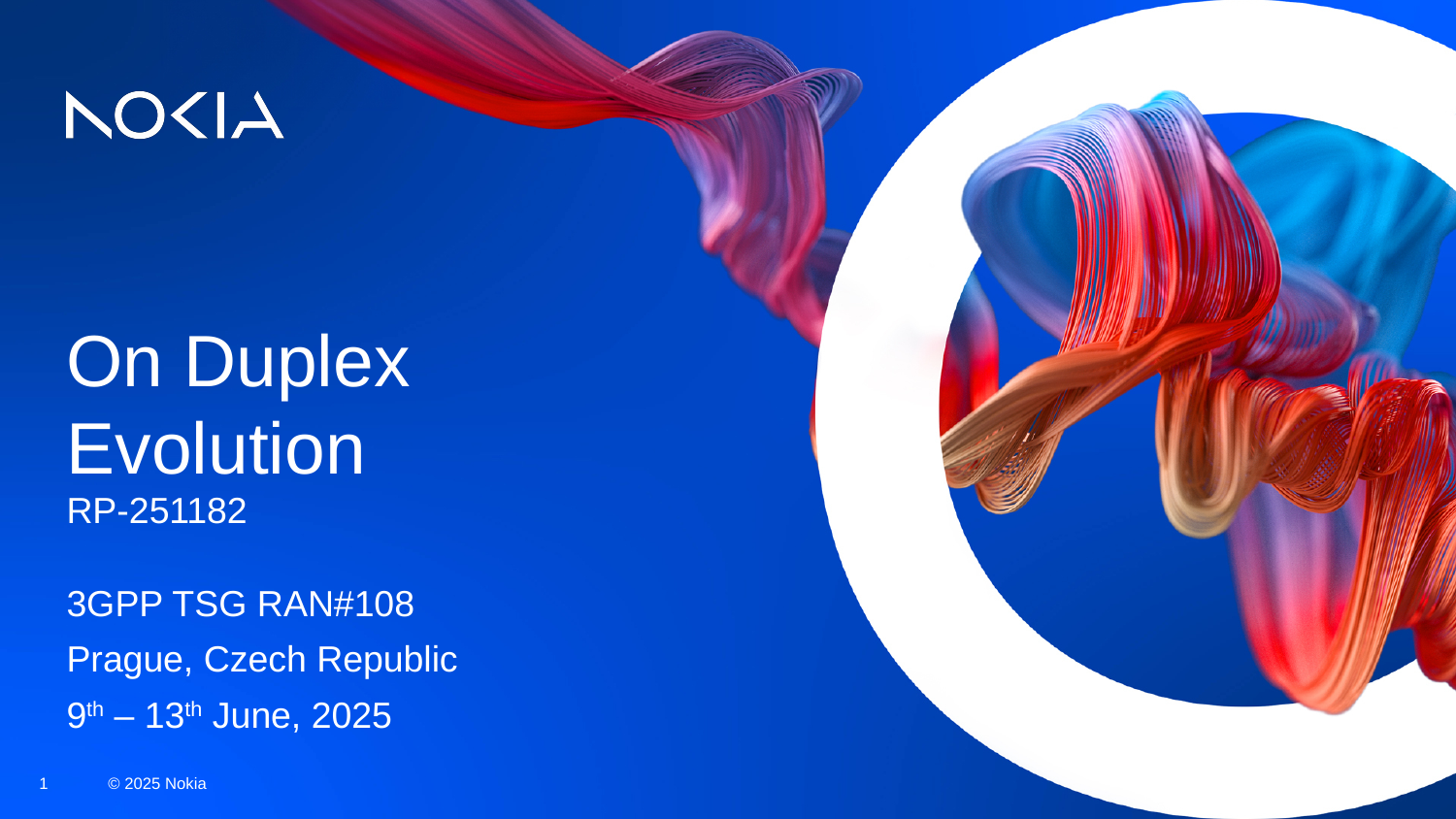

# On Duplex Evolution
RP-251182
3GPP TSG RAN#108
Prague, Czech Republic
9th – 13th June, 2025